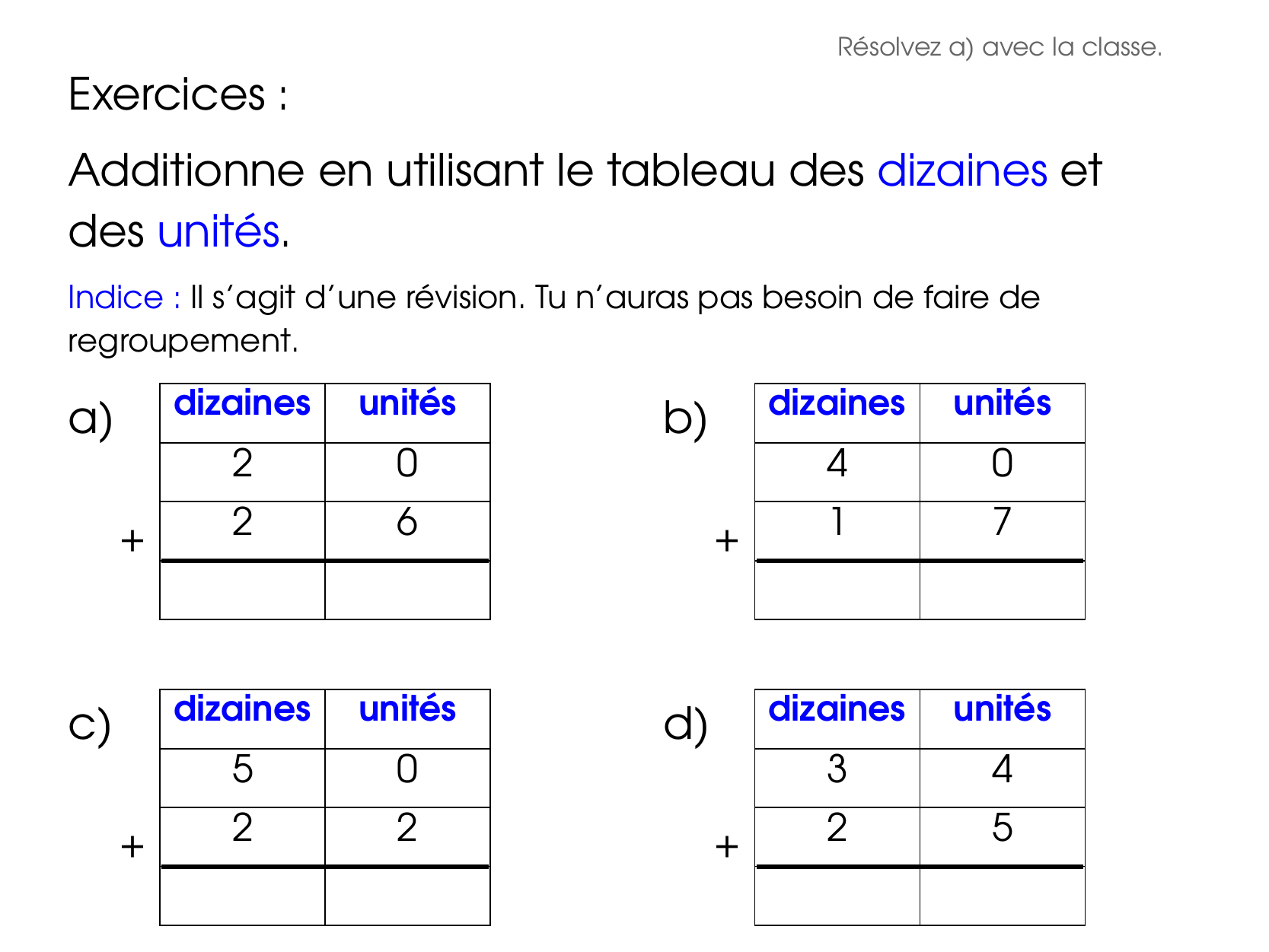

Résolvez a) avec la classe.
Exercices :
Additionne en utilisant le tableau des dizaines et des unités.
Indice : Il s’agit d’une révision. Tu n’auras pas besoin de faire de regroupement.
a)
+
b)
+
| dizaines | unités |
| --- | --- |
| 2 | 0 |
| 2 | 6 |
|  |  |
| dizaines | unités |
| --- | --- |
| 4 | 0 |
| 1 | 7 |
|  |  |
c)
+
d)
+
| dizaines | unités |
| --- | --- |
| 5 | 0 |
| 2 | 2 |
|  |  |
| dizaines | unités |
| --- | --- |
| 3 | 4 |
| 2 | 5 |
|  |  |